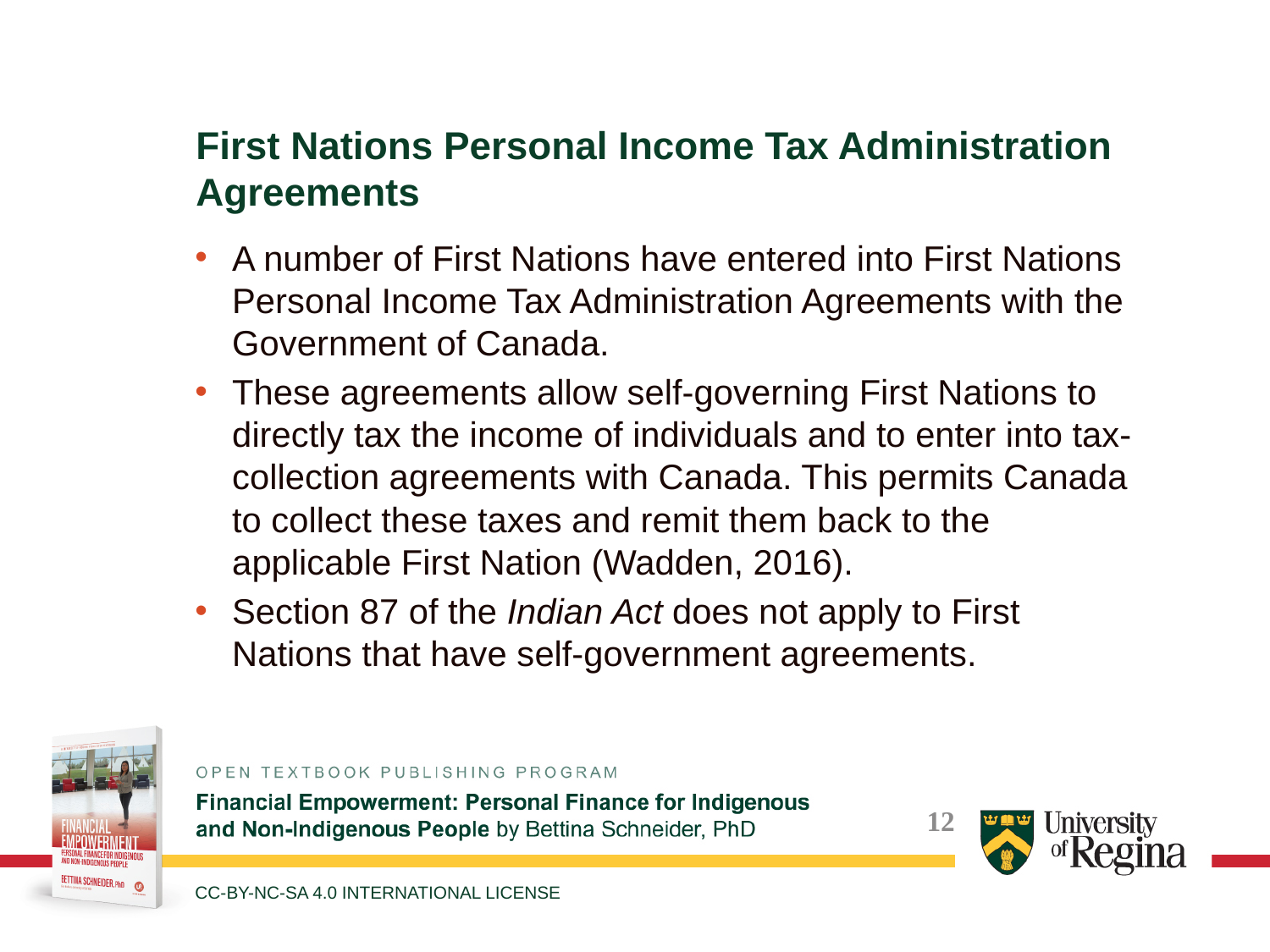

First Nations Personal Income Tax Administration Agreements
A number of First Nations have entered into First Nations Personal Income Tax Administration Agreements with the Government of Canada.
These agreements allow self-governing First Nations to directly tax the income of individuals and to enter into tax-collection agreements with Canada. This permits Canada to collect these taxes and remit them back to the applicable First Nation (Wadden, 2016).
Section 87 of the Indian Act does not apply to First Nations that have self-government agreements.
CC-BY-NC-SA 4.0 INTERNATIONAL LICENSE